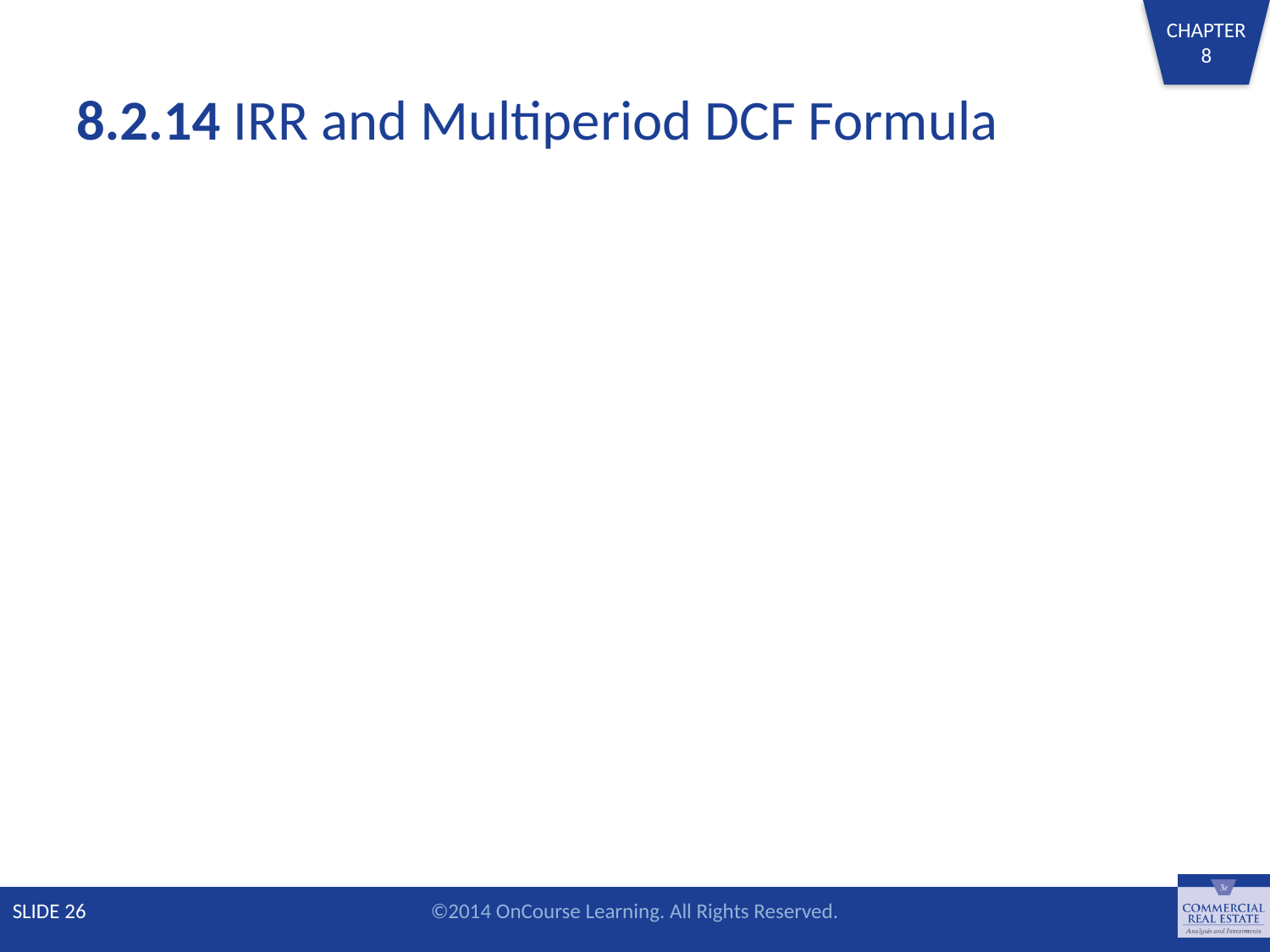

# 8.2.14 IRR and Multiperiod DCF Formula

SLIDE 26